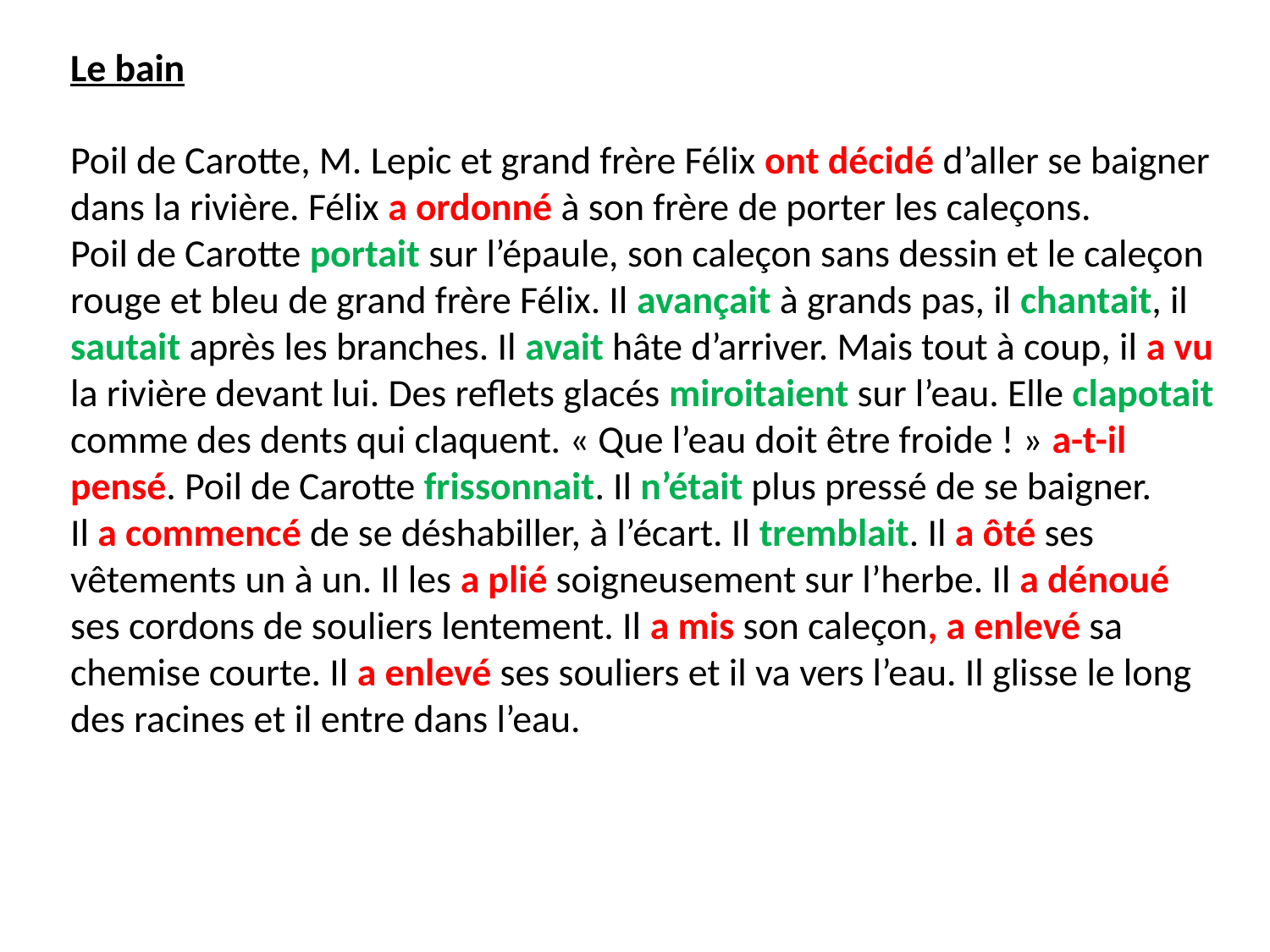

Le bain

Poil de Carotte, M. Lepic et grand frère Félix ont décidé d’aller se baigner dans la rivière. Félix a ordonné à son frère de porter les caleçons.
Poil de Carotte portait sur l’épaule, son caleçon sans dessin et le caleçon rouge et bleu de grand frère Félix. Il avançait à grands pas, il chantait, il sautait après les branches. Il avait hâte d’arriver. Mais tout à coup, il a vu la rivière devant lui. Des reflets glacés miroitaient sur l’eau. Elle clapotait comme des dents qui claquent. « Que l’eau doit être froide ! » a-t-il pensé. Poil de Carotte frissonnait. Il n’était plus pressé de se baigner.
Il a commencé de se déshabiller, à l’écart. Il tremblait. Il a ôté ses vêtements un à un. Il les a plié soigneusement sur l’herbe. Il a dénoué ses cordons de souliers lentement. Il a mis son caleçon, a enlevé sa chemise courte. Il a enlevé ses souliers et il va vers l’eau. Il glisse le long des racines et il entre dans l’eau.